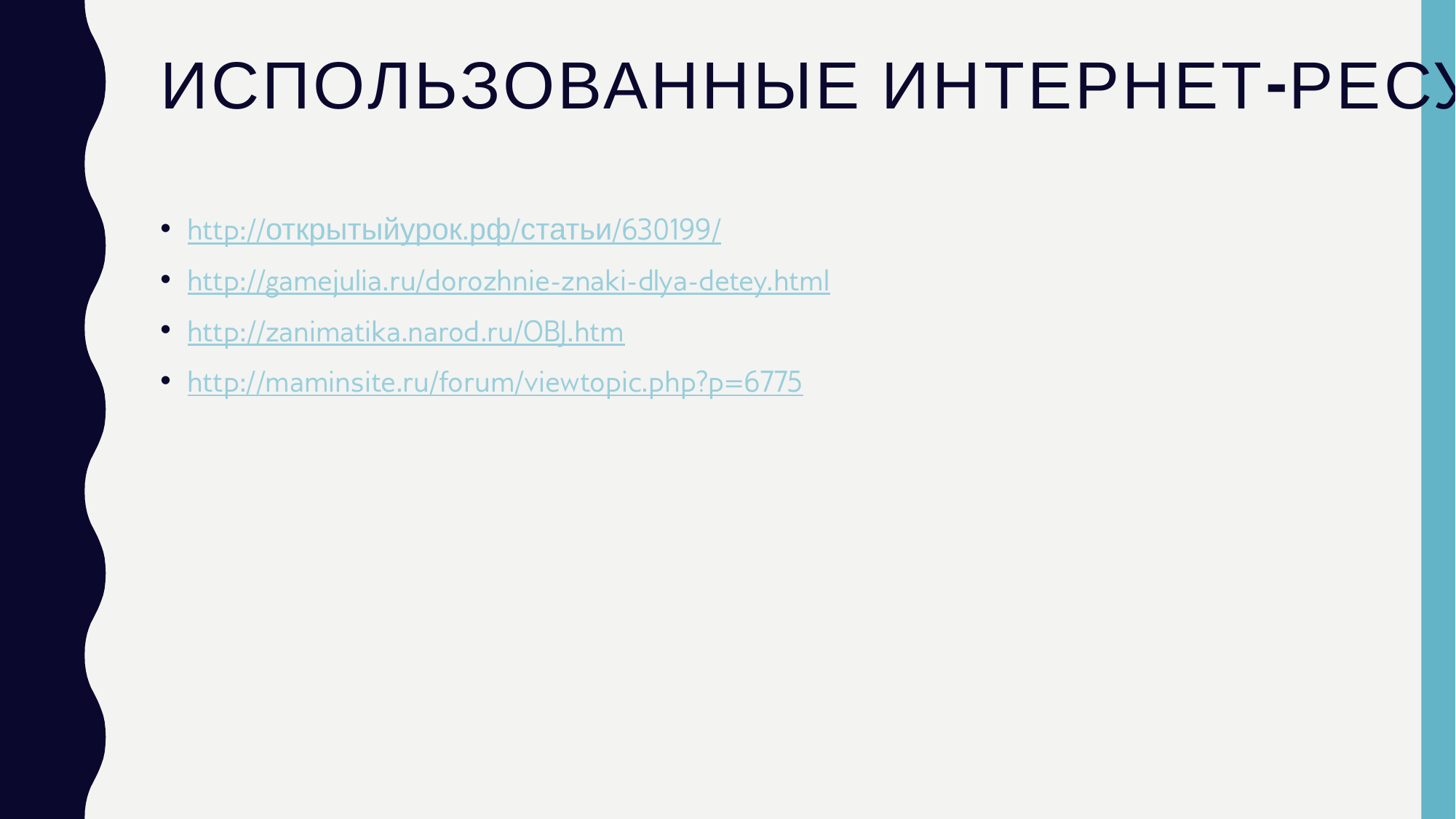

# Использованные Интернет-ресурсы:
http://открытыйурок.рф/статьи/630199/
http://gamejulia.ru/dorozhnie-znaki-dlya-detey.html
http://zanimatika.narod.ru/OBJ.htm
http://maminsite.ru/forum/viewtopic.php?p=6775